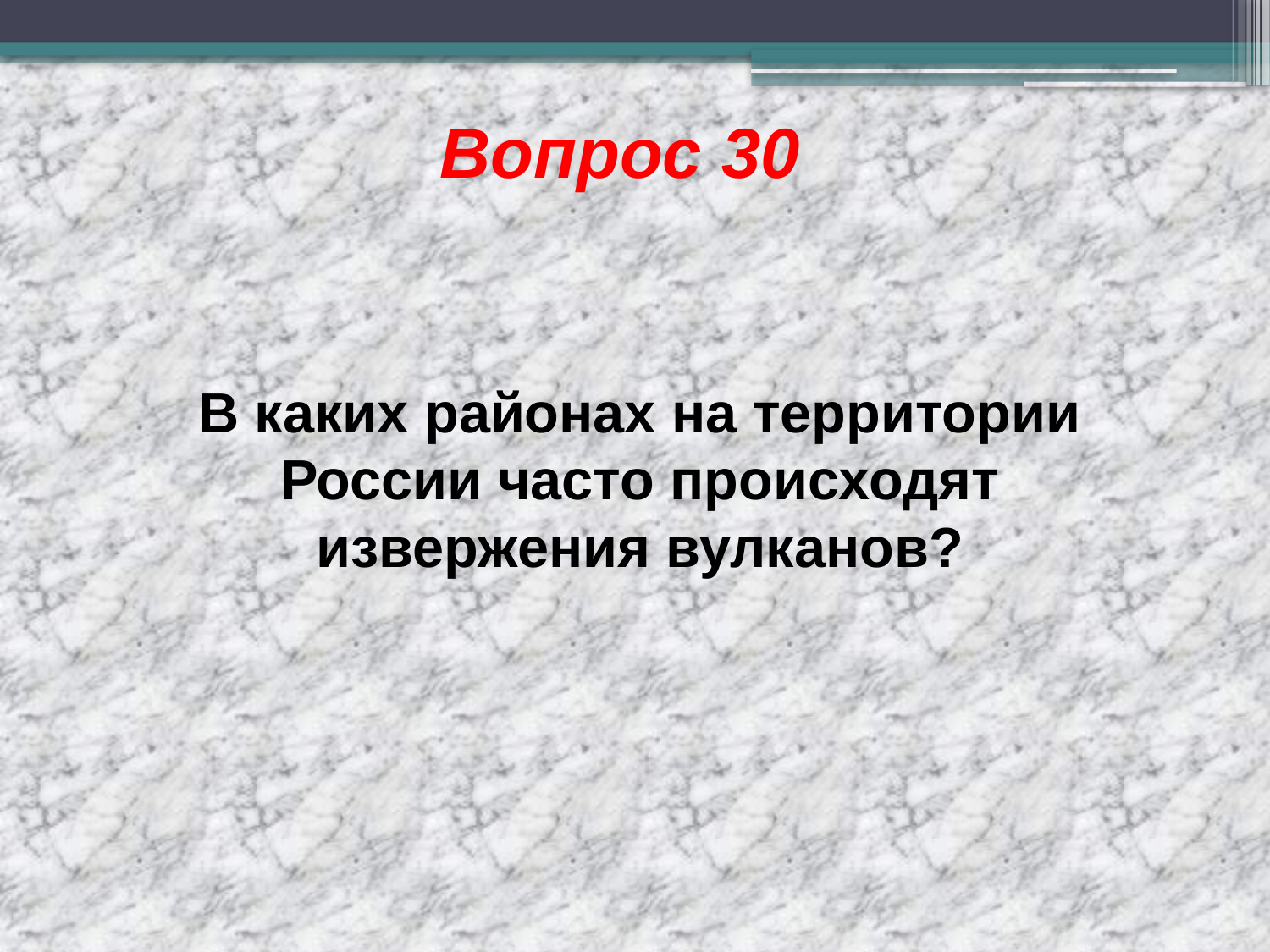

Вопрос 30

В каких районах на территории России часто происходят извержения вулканов?